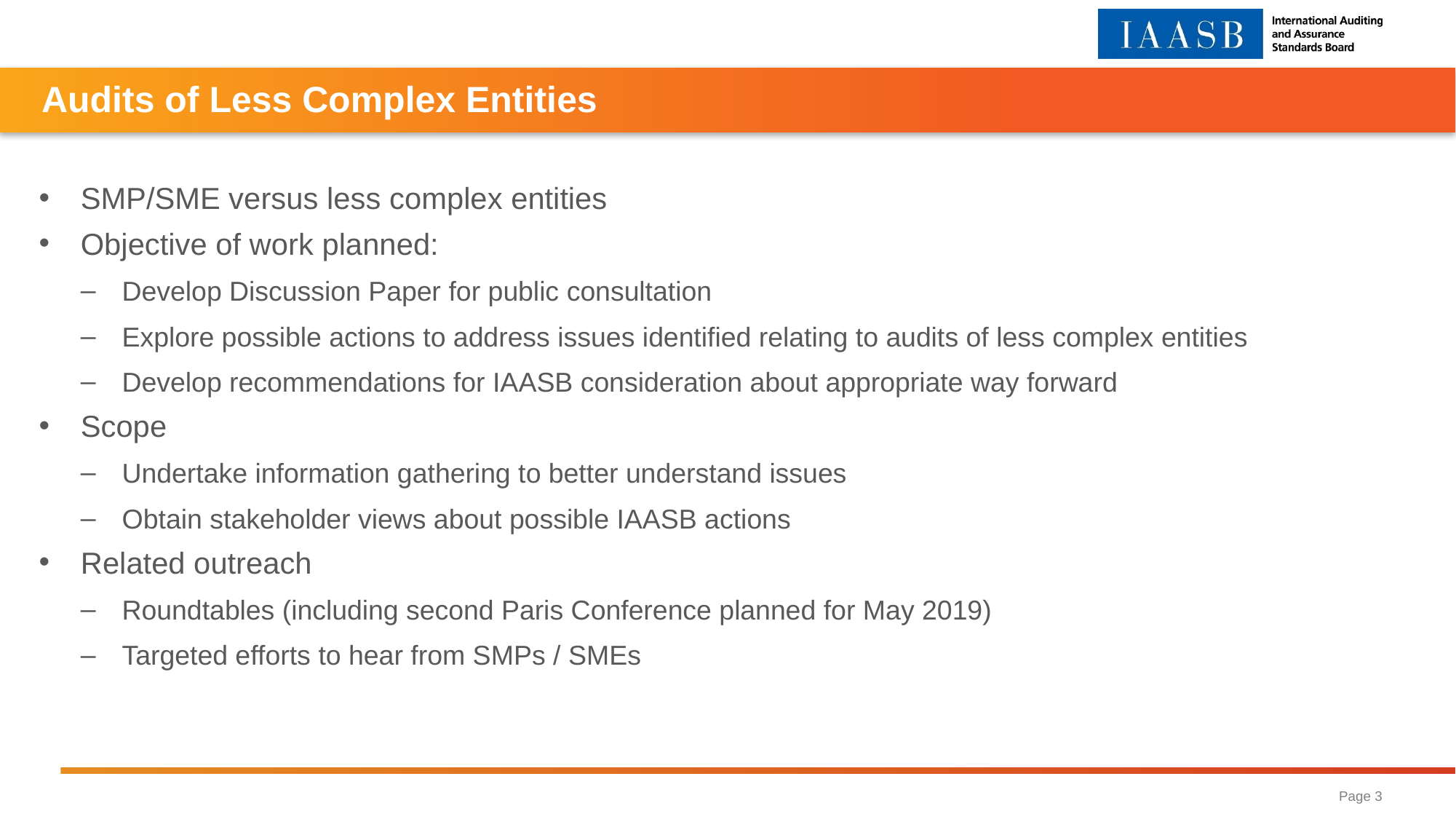

# Audits of Less Complex Entities

SMP/SME versus less complex entities
Objective of work planned:
Develop Discussion Paper for public consultation
Explore possible actions to address issues identified relating to audits of less complex entities
Develop recommendations for IAASB consideration about appropriate way forward
Scope
Undertake information gathering to better understand issues
Obtain stakeholder views about possible IAASB actions
Related outreach
Roundtables (including second Paris Conference planned for May 2019)
Targeted efforts to hear from SMPs / SMEs
Page 3